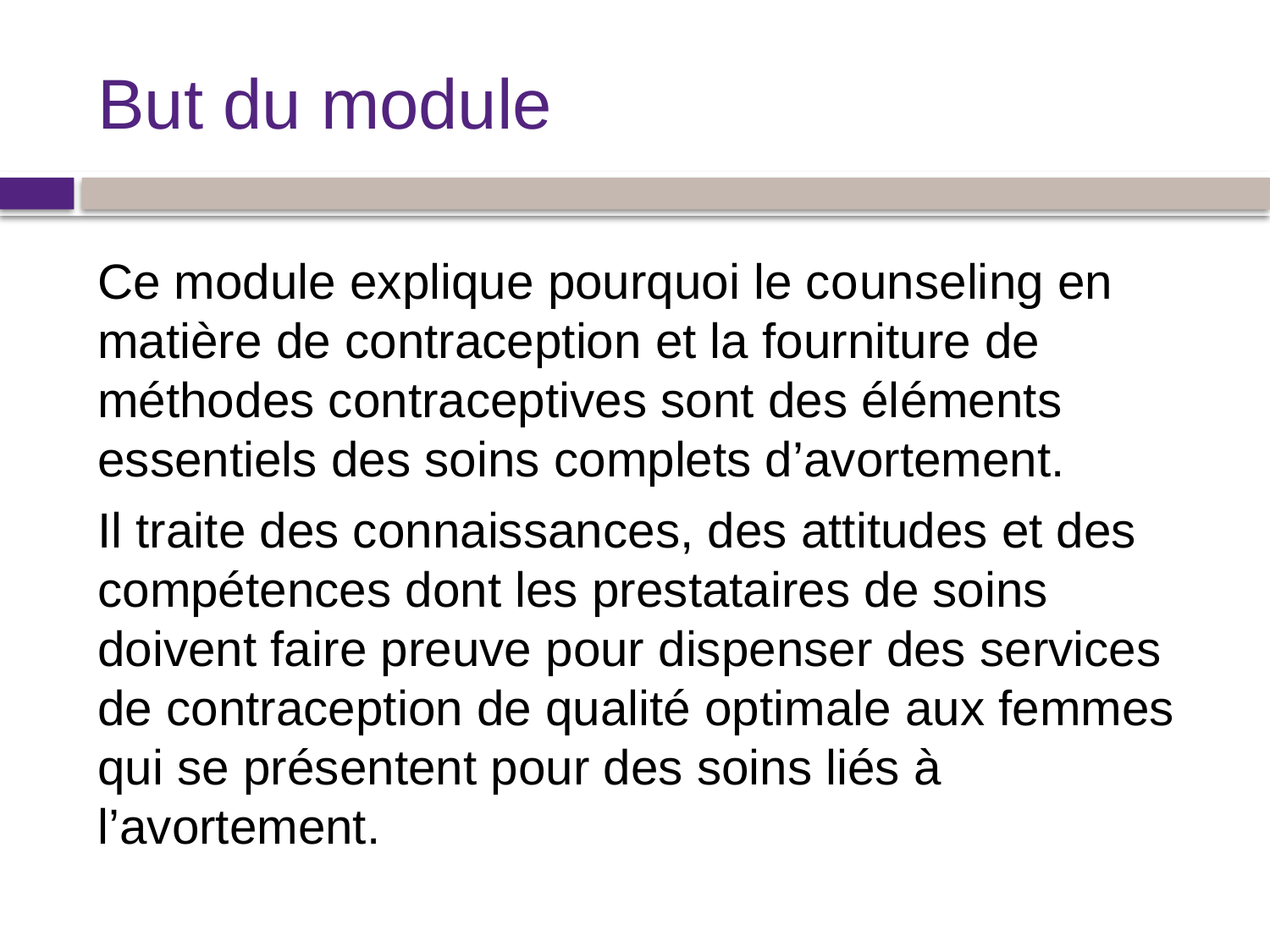

# But du module
Ce module explique pourquoi le counseling en matière de contraception et la fourniture de méthodes contraceptives sont des éléments essentiels des soins complets d’avortement.
Il traite des connaissances, des attitudes et des compétences dont les prestataires de soins doivent faire preuve pour dispenser des services de contraception de qualité optimale aux femmes qui se présentent pour des soins liés à l’avortement.